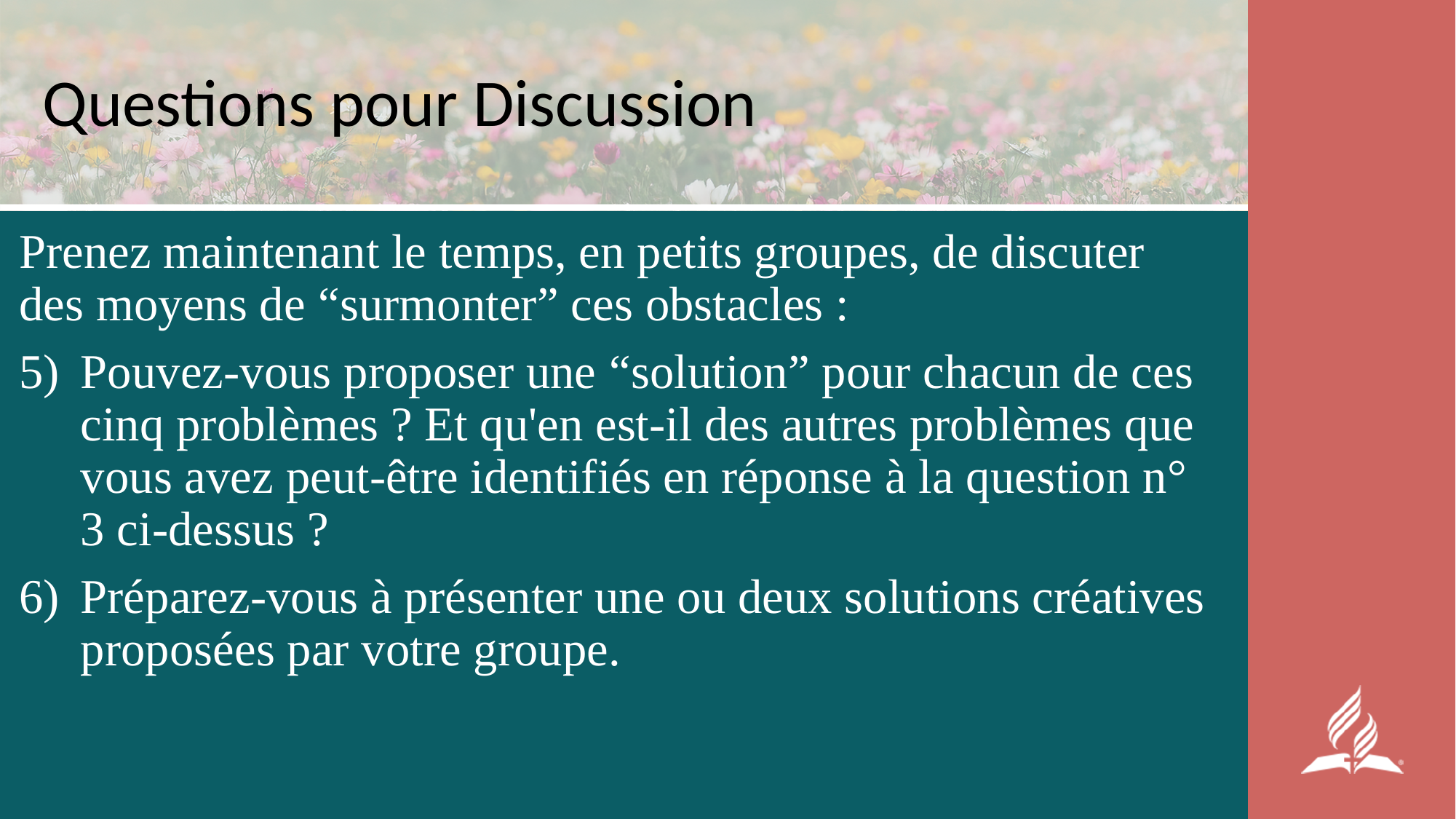

# Questions pour Discussion
Prenez maintenant le temps, en petits groupes, de discuter des moyens de “surmonter” ces obstacles :
Pouvez-vous proposer une “solution” pour chacun de ces cinq problèmes ? Et qu'en est-il des autres problèmes que vous avez peut-être identifiés en réponse à la question n° 3 ci-dessus ?
Préparez-vous à présenter une ou deux solutions créatives proposées par votre groupe.